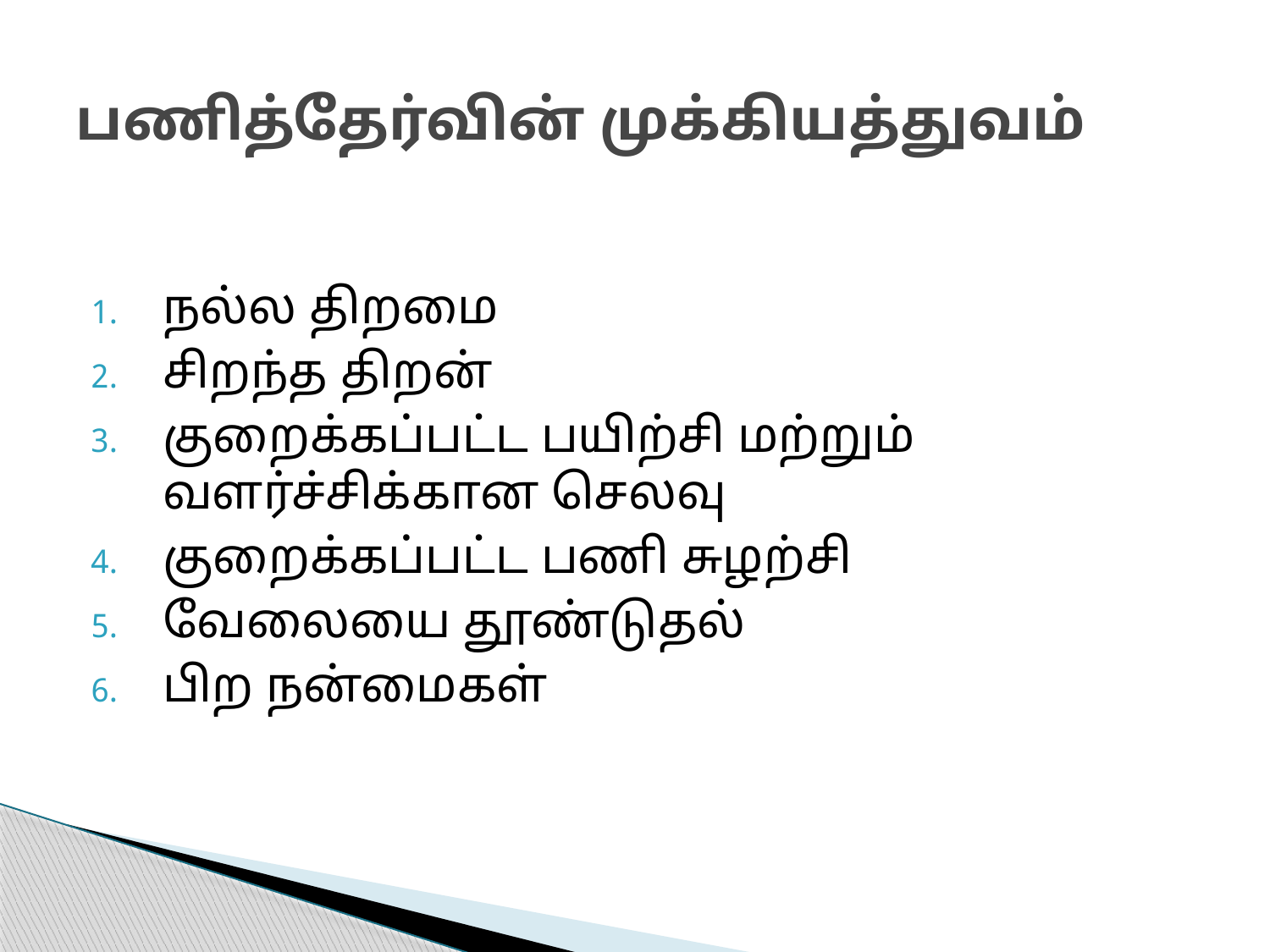

# பணித்தேர்வின் முக்கியத்துவம்

நல்ல திறமை
சிறந்த திறன்
குறைக்கப்பட்ட பயிற்சி மற்றும் வளர்ச்சிக்கான செலவு
குறைக்கப்பட்ட பணி சுழற்சி
வேலையை தூண்டுதல்
பிற நன்மைகள்